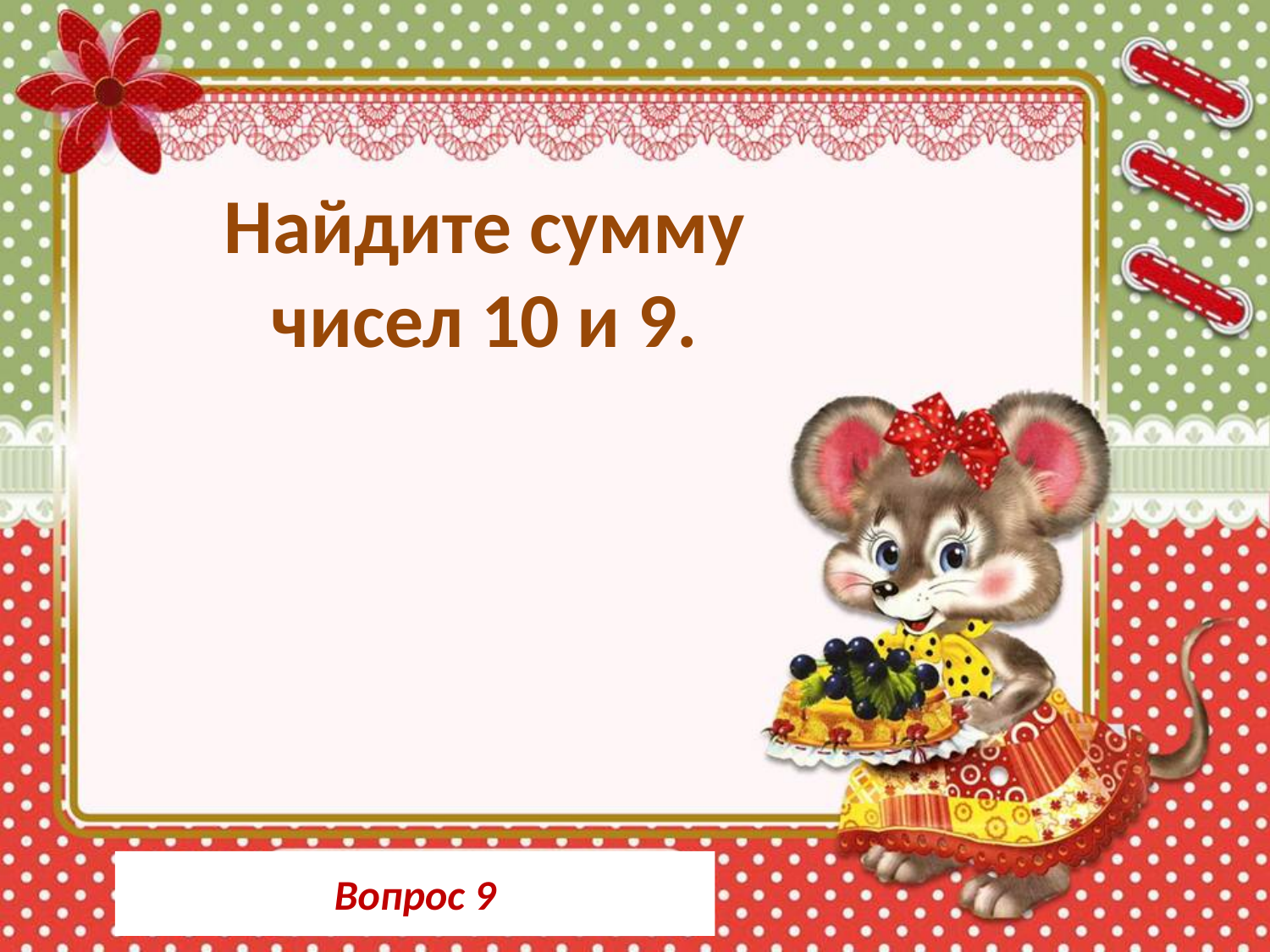

Найдите сумму чисел 10 и 9.

Вопрос 9